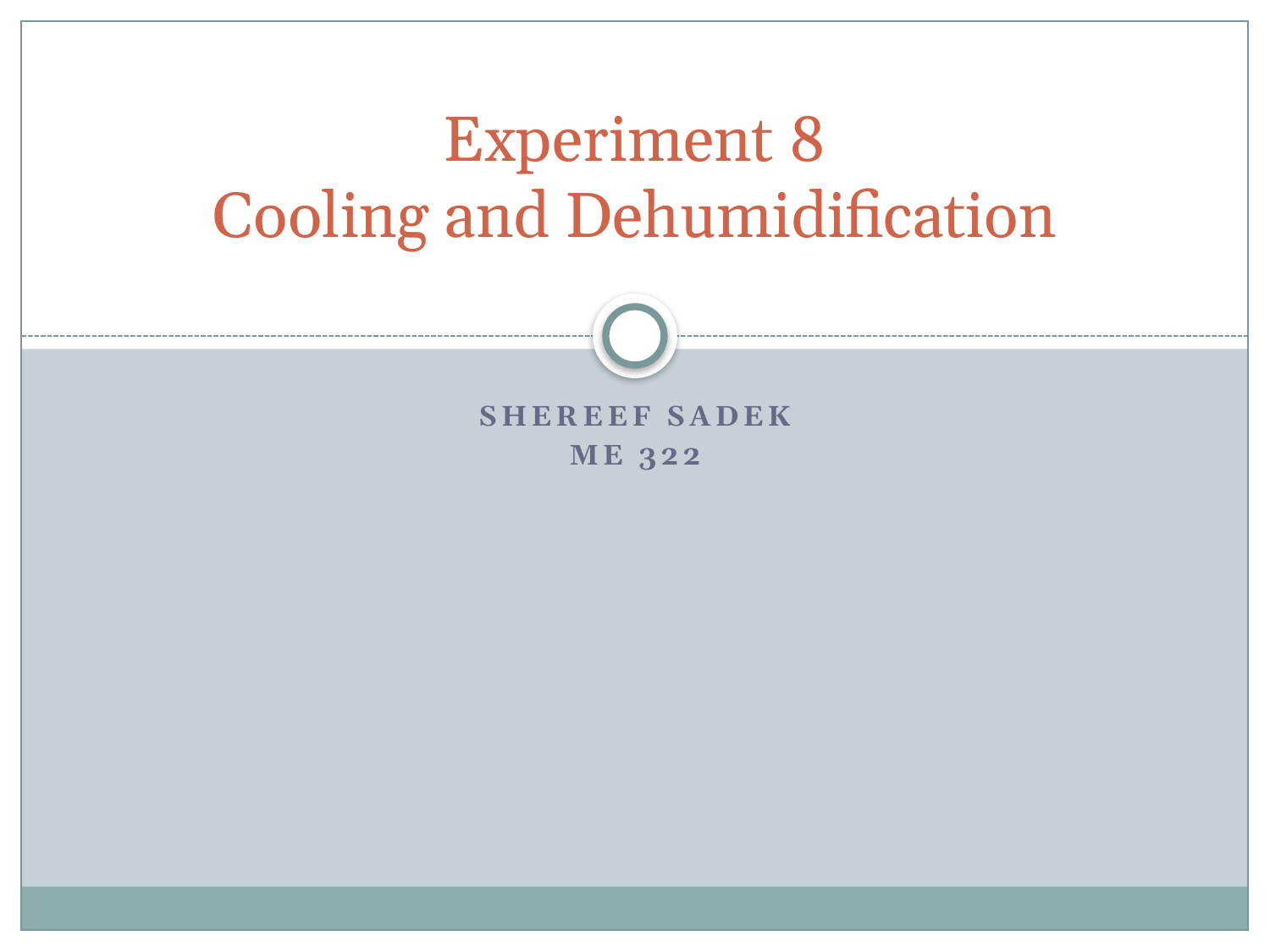

# Experiment 8 Cooling and Dehumidification
Shereef Sadek
ME 322